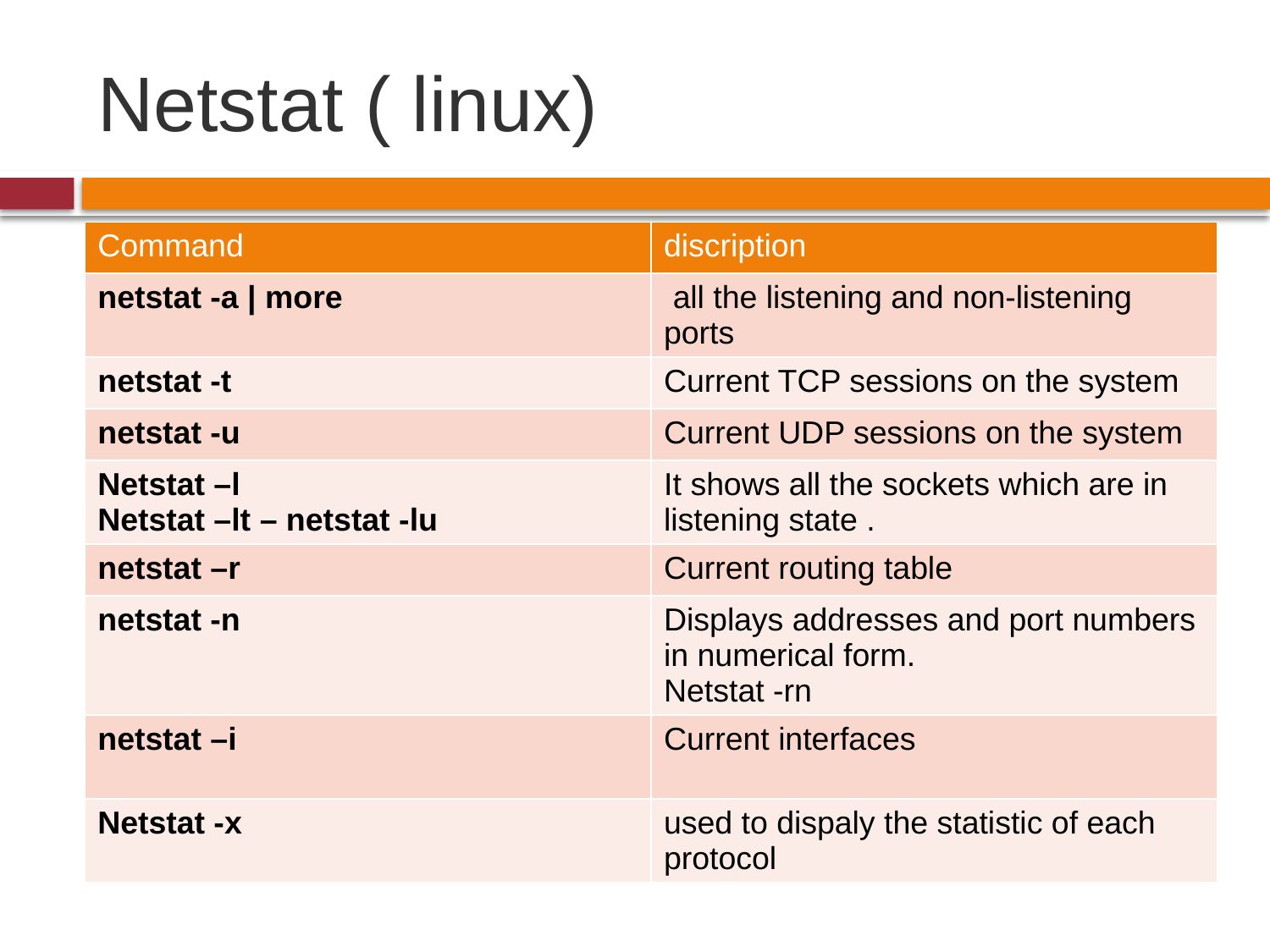

# Netstat ( linux)
| Command | discription |
| --- | --- |
| netstat -a | more | all the listening and non-listening ports |
| netstat -t | Current TCP sessions on the system |
| netstat -u | Current UDP sessions on the system |
| Netstat –l Netstat –lt – netstat -lu | It shows all the sockets which are in listening state . |
| netstat –r | Current routing table |
| netstat -n | Displays addresses and port numbers in numerical form. Netstat -rn |
| netstat –i | Current interfaces |
| Netstat -x | used to dispaly the statistic of each protocol |